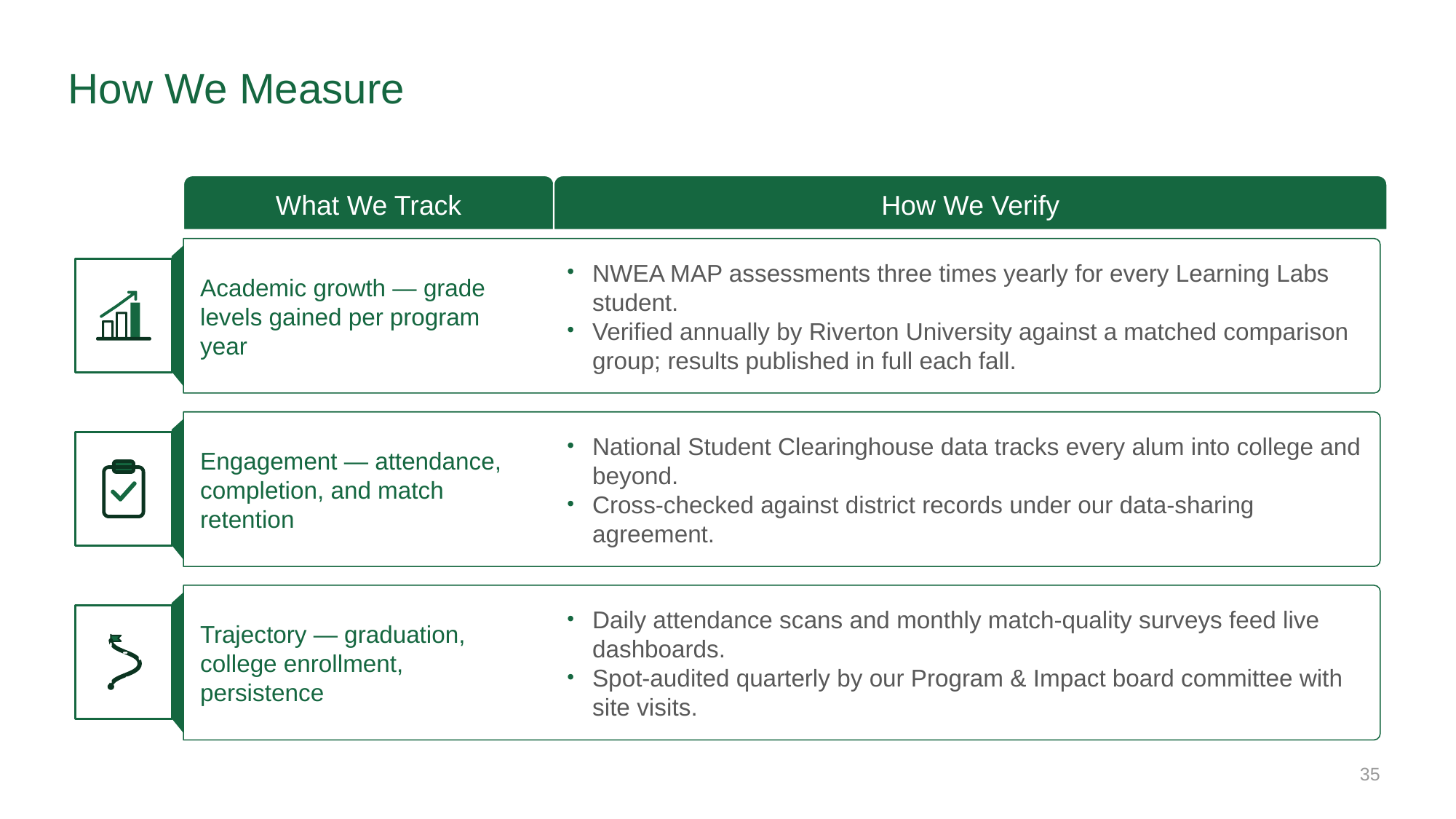

# How We Measure

What We Track
How We Verify
Academic growth — grade levels gained per program year
NWEA MAP assessments three times yearly for every Learning Labs student.
Verified annually by Riverton University against a matched comparison group; results published in full each fall.

Engagement — attendance, completion, and match retention
National Student Clearinghouse data tracks every alum into college and beyond.
Cross-checked against district records under our data-sharing agreement.

Trajectory — graduation, college enrollment, persistence
Daily attendance scans and monthly match-quality surveys feed live dashboards.
Spot-audited quarterly by our Program & Impact board committee with site visits.

35